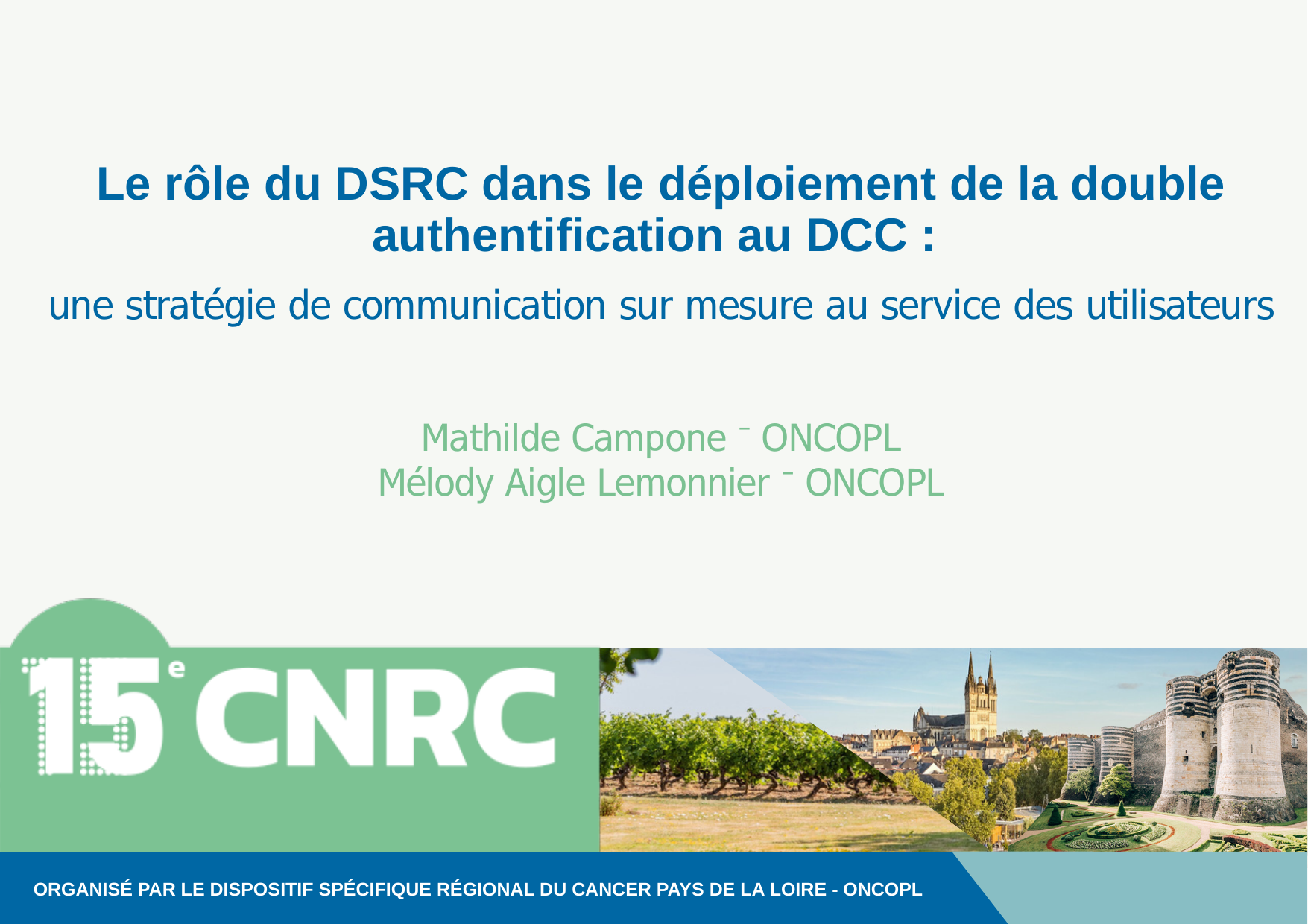

Le rôle du DSRC dans le déploiement de la double authentification au DCC :

une stratégie de communication sur mesure au service des utilisateurs
Mathilde Campone ⁻ ONCOPL
Mélody Aigle Lemonnier ⁻ ONCOPL

ORGANISÉ PAR LE DISPOSITIF SPÉCIFIQUE RÉGIONAL DU CANCER PAYS DE LA LOIRE - ONCOPL